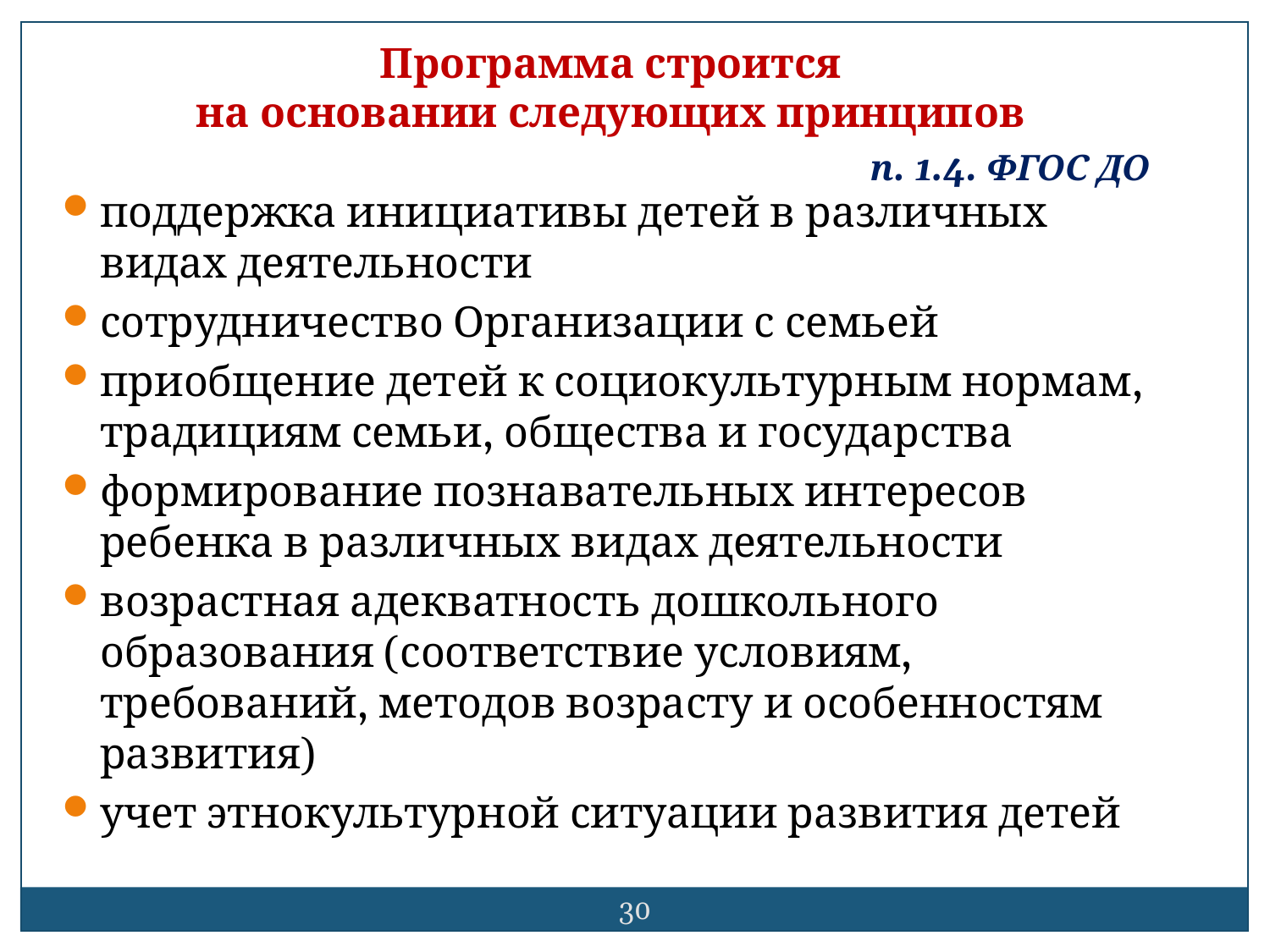

Программа строится
на основании следующих принципов
п. 1.4. ФГОС ДО
поддержка инициативы детей в различных видах деятельности
сотрудничество Организации с семьей
приобщение детей к социокультурным нормам, традициям семьи, общества и государства
формирование познавательных интересов ребенка в различных видах деятельности
возрастная адекватность дошкольного образования (соответствие условиям, требований, методов возрасту и особенностям развития)
учет этнокультурной ситуации развития детей

30